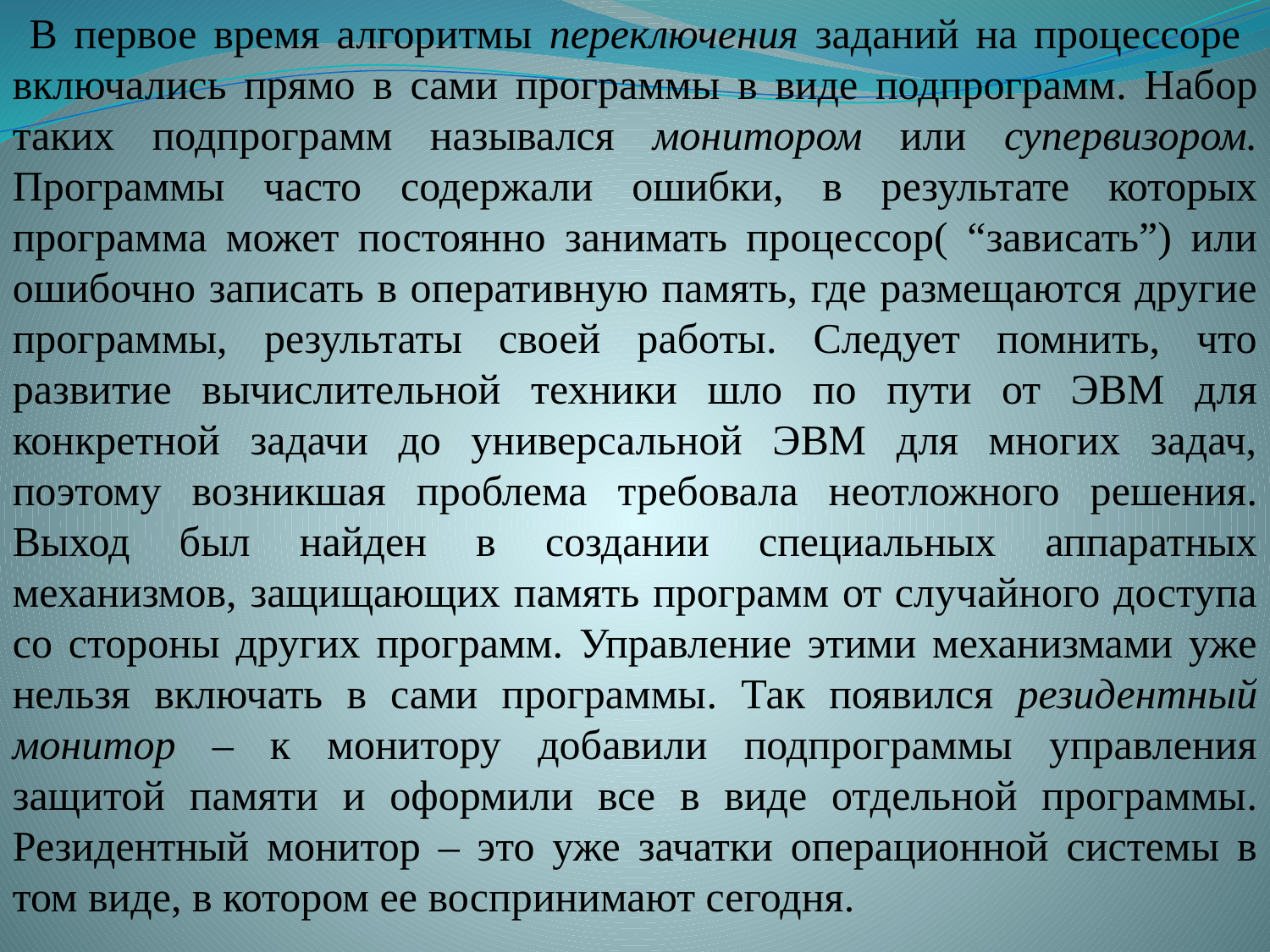

В первое время алгоритмы переключения заданий на процессоре  включались прямо в сами программы в виде подпрограмм. Набор таких подпрограмм назывался монитором или супервизором. Программы часто содержали ошибки, в результате которых программа может постоянно занимать процессор( “зависать”) или ошибочно записать в оперативную память, где размещаются другие программы, результаты своей работы. Следует помнить, что развитие вычислительной техники шло по пути от ЭВМ для конкретной задачи до универсальной ЭВМ для многих задач, поэтому возникшая проблема требовала неотложного решения. Выход был найден в создании специальных аппаратных механизмов, защищающих память программ от случайного доступа со стороны других программ. Управление этими механизмами уже нельзя включать в сами программы. Так появился резидентный монитор – к монитору добавили подпрограммы управления защитой памяти и оформили все в виде отдельной программы. Резидентный монитор – это уже зачатки операционной системы в том виде, в котором ее воспринимают сегодня.